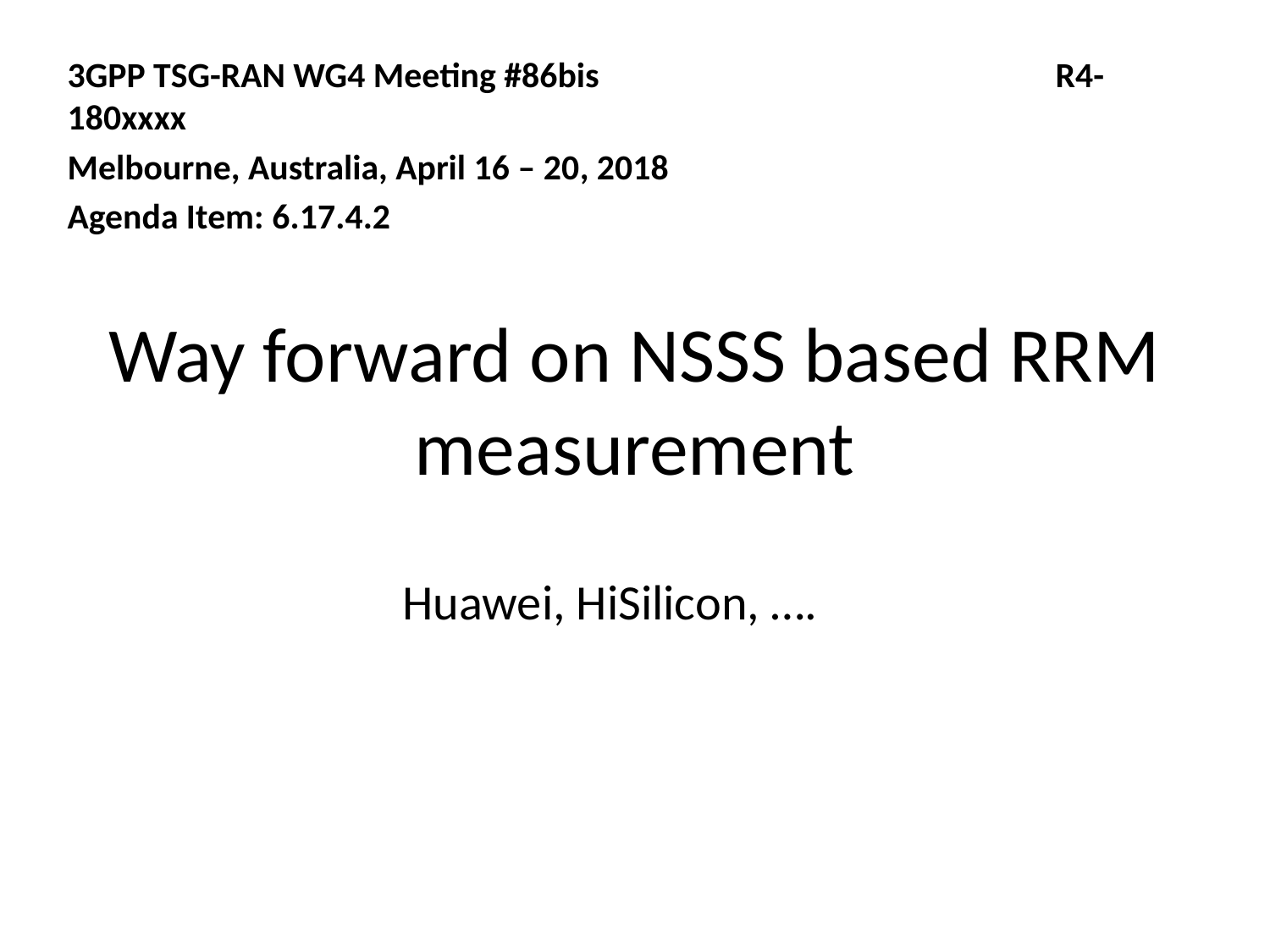

3GPP TSG-RAN WG4 Meeting #86bis	                                            R4-180xxxx
Melbourne, Australia, April 16 – 20, 2018
Agenda Item: 6.17.4.2
# Way forward on NSSS based RRM measurement
Huawei, HiSilicon, ….